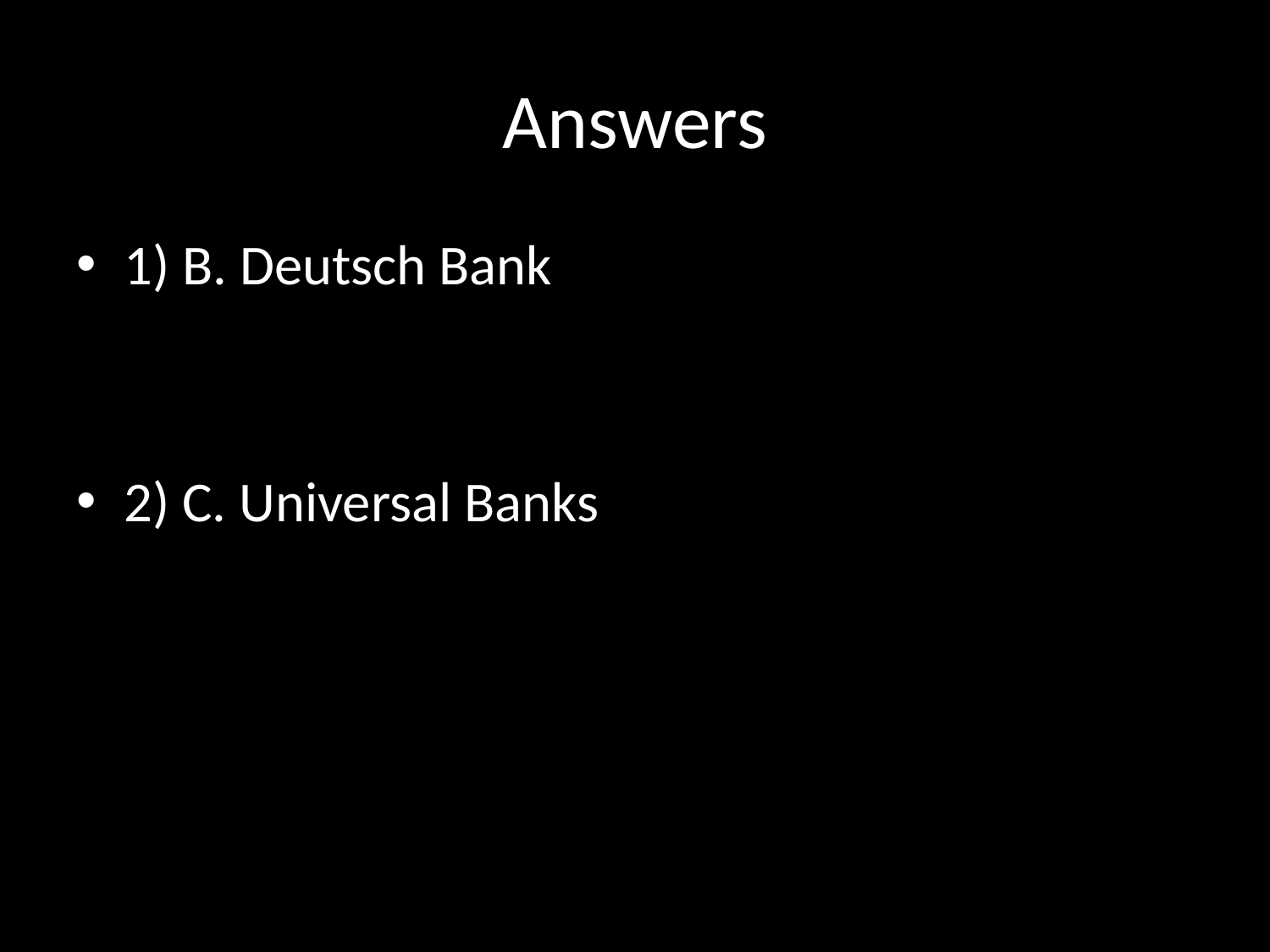

# Answers
1) B. Deutsch Bank

2) C. Universal Banks